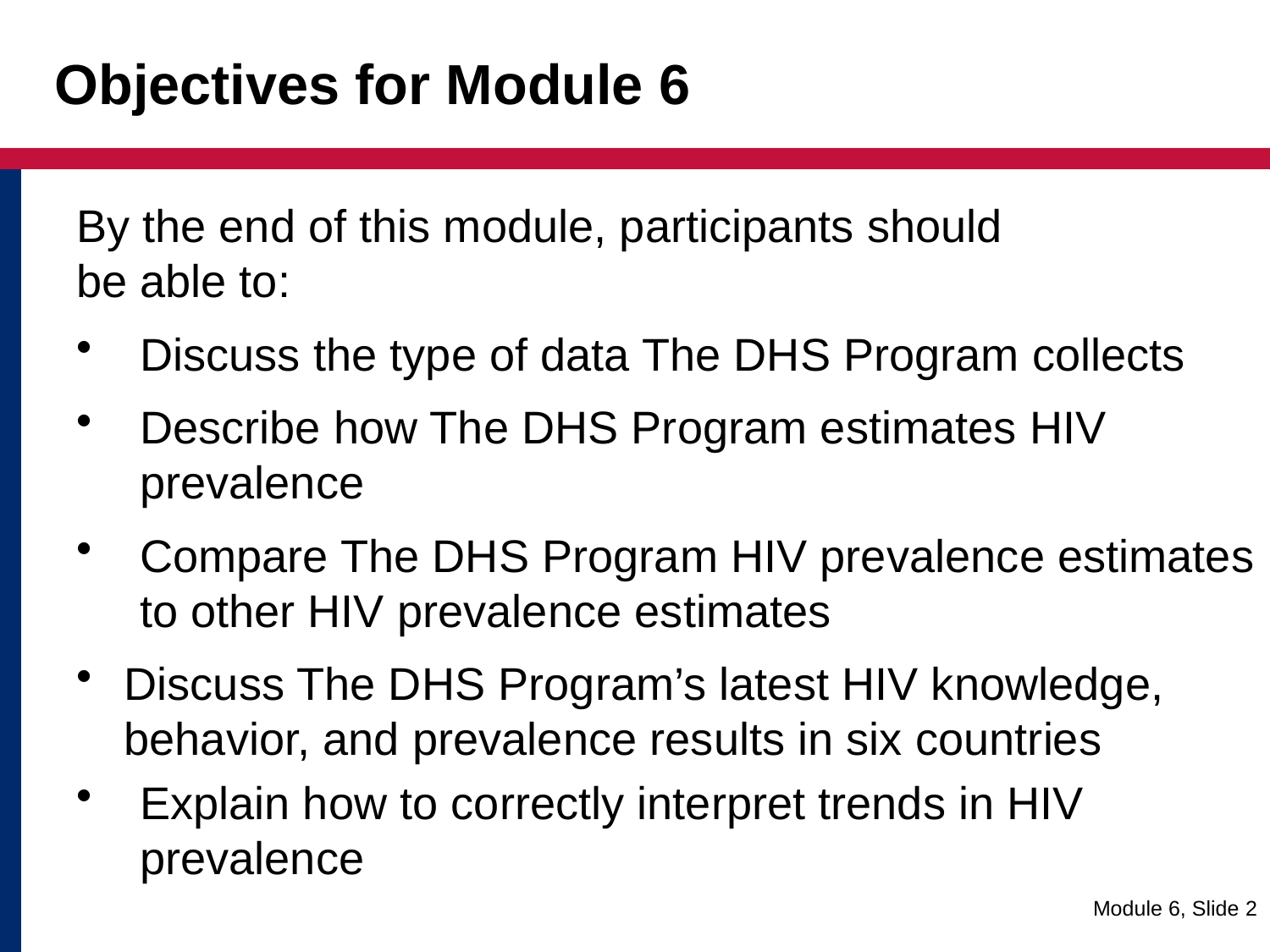

# Objectives for Module 6
By the end of this module, participants should
be able to:
Discuss the type of data The DHS Program collects
Describe how The DHS Program estimates HIV prevalence
Compare The DHS Program HIV prevalence estimates to other HIV prevalence estimates
Discuss The DHS Program’s latest HIV knowledge, behavior, and prevalence results in six countries
Explain how to correctly interpret trends in HIV prevalence
Module 6, Slide 2